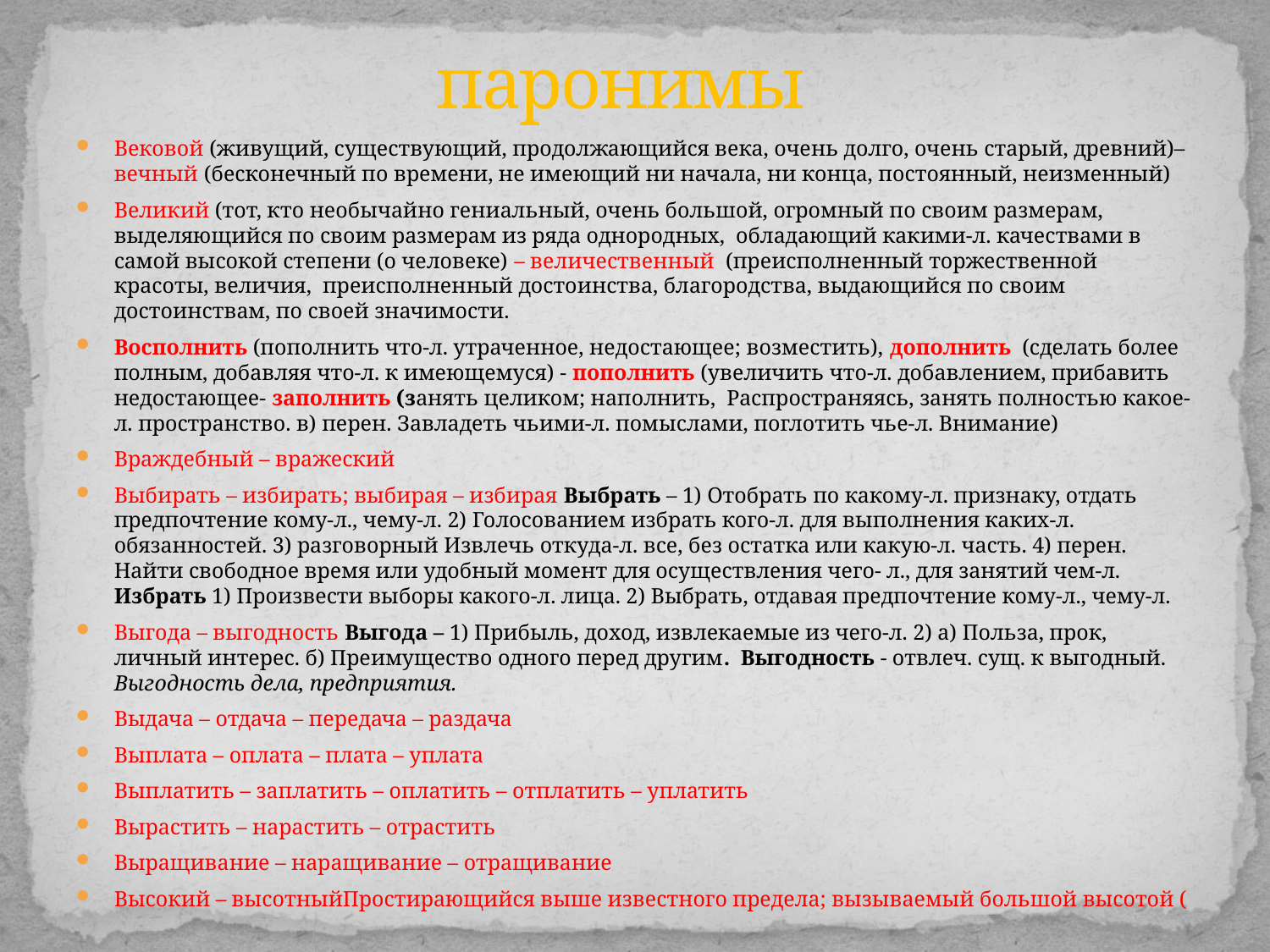

# паронимы
Вековой (живущий, существующий, продолжающийся века, очень долго, очень старый, древний)– вечный (бесконечный по времени, не имеющий ни начала, ни конца, постоянный, неизменный)
Великий (тот, кто необычайно гениальный, очень большой, огромный по своим размерам, выделяющийся по своим размерам из ряда однородных,  обладающий какими-л. качествами в самой высокой степени (о человеке) – величественный  (преисполненный торжественной красоты, величия,  преисполненный достоинства, благородства, выдающийся по своим достоинствам, по своей значимости.
Восполнить (пополнить что-л. утраченное, недостающее; возместить), дополнить  (сделать более полным, добавляя что-л. к имеющемуся) - пополнить (увеличить что-л. добавлением, прибавить недостающее- заполнить (занять целиком; наполнить,  Распространяясь, занять полностью какое-л. пространство. в) перен. Завладеть чьими-л. помыслами, поглотить чье-л. Внимание)
Враждебный – вражеский
Выбирать – избирать; выбирая – избирая Выбрать – 1) Отобрать по какому-л. признаку, отдать предпочтение кому-л., чему-л. 2) Голосованием избрать кого-л. для выполнения каких-л. обязанностей. 3) разговорный Извлечь откуда-л. все, без остатка или какую-л. часть. 4) перен. Найти свободное время или удобный момент для осуществления чего- л., для занятий чем-л. Избрать 1) Произвести выборы какого-л. лица. 2) Выбрать, отдавая предпочтение кому-л., чему-л.
Выгода – выгодность Выгода – 1) Прибыль, доход, извлекаемые из чего-л. 2) а) Польза, прок, личный интерес. б) Преимущество одного перед другим.  Выгодность - отвлеч. сущ. к выгодный. Выгодность дела, предприятия.
Выдача – отдача – передача – раздача
Выплата – оплата – плата – уплата
Выплатить – заплатить – оплатить – отплатить – уплатить
Вырастить – нарастить – отрастить
Выращивание – наращивание – отращивание
Высокий – высотныйПростирающийся выше известного предела; вызываемый большой высотой (